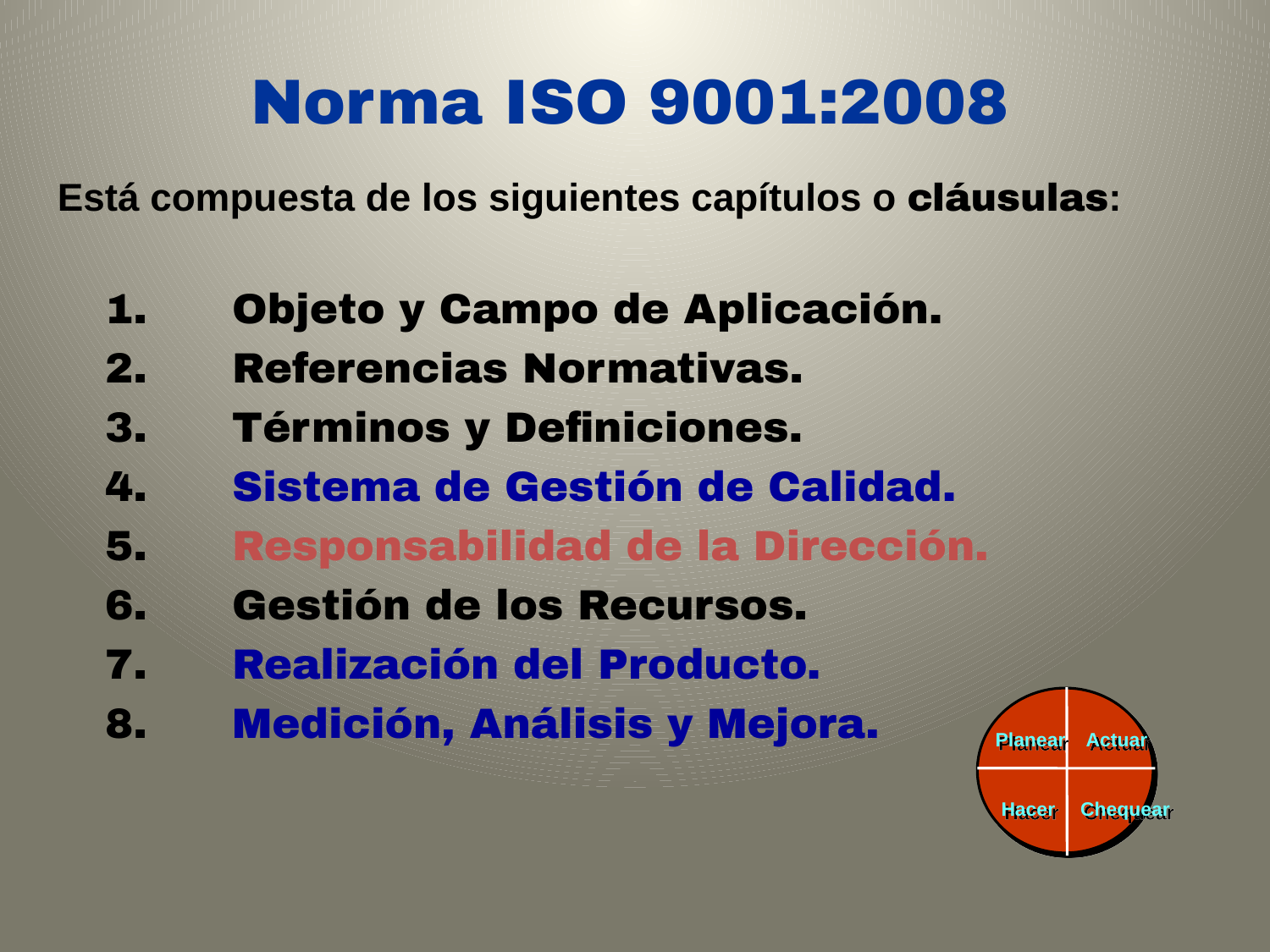

Norma ISO 9001:2008
Está compuesta de los siguientes capítulos o cláusulas:

	1.	Objeto y Campo de Aplicación.
	2.	Referencias Normativas.
	3.	Términos y Definiciones.
	4.	Sistema de Gestión de Calidad.
	5.	Responsabilidad de la Dirección.
	6.	Gestión de los Recursos.
	7.	Realización del Producto.
	8.	Medición, Análisis y Mejora.

Planear
Actuar

Hacer
Chequear